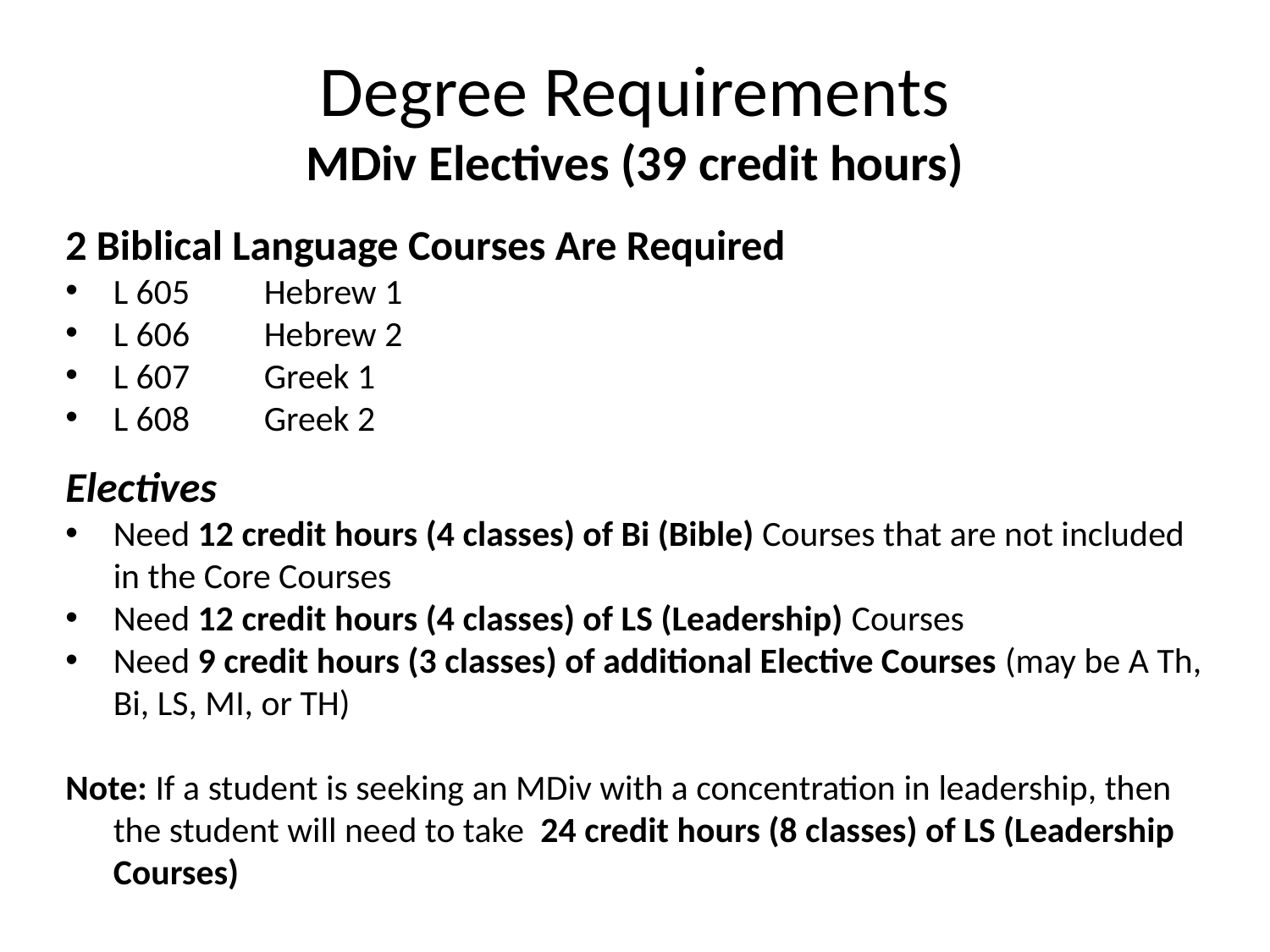

# Degree Requirements MDiv Electives (39 credit hours)
2 Biblical Language Courses Are Required
L 605 	Hebrew 1
L 606 	Hebrew 2
L 607 	Greek 1
L 608	Greek 2

Electives
Need 12 credit hours (4 classes) of Bi (Bible) Courses that are not included in the Core Courses
Need 12 credit hours (4 classes) of LS (Leadership) Courses
Need 9 credit hours (3 classes) of additional Elective Courses (may be A Th, Bi, LS, MI, or TH)

Note: If a student is seeking an MDiv with a concentration in leadership, then the student will need to take  24 credit hours (8 classes) of LS (Leadership Courses)